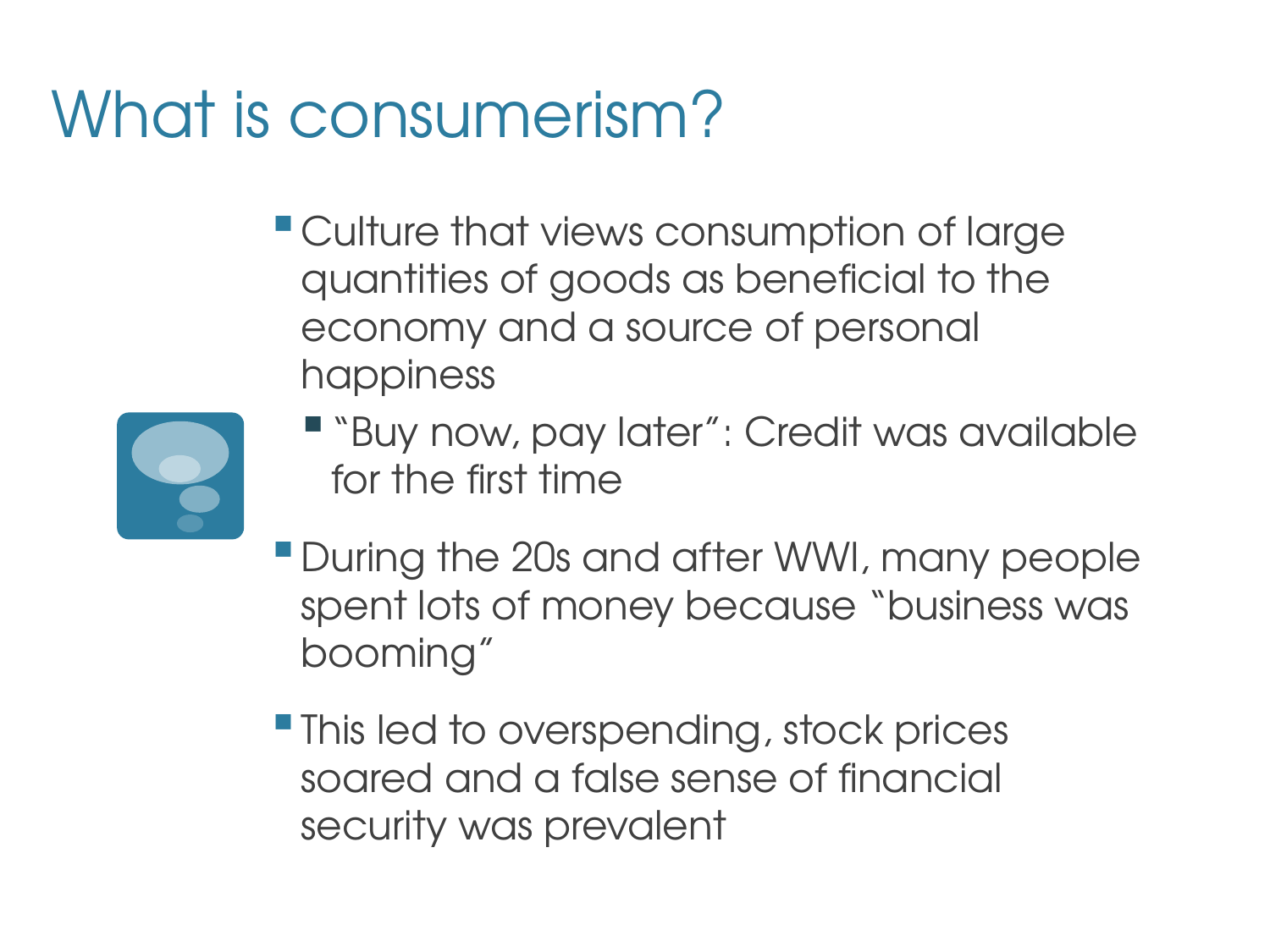

# What is consumerism?
Culture that views consumption of large quantities of goods as beneficial to the economy and a source of personal happiness
“Buy now, pay later”: Credit was available for the first time
During the 20s and after WWI, many people spent lots of money because “business was booming”
This led to overspending, stock prices soared and a false sense of financial security was prevalent